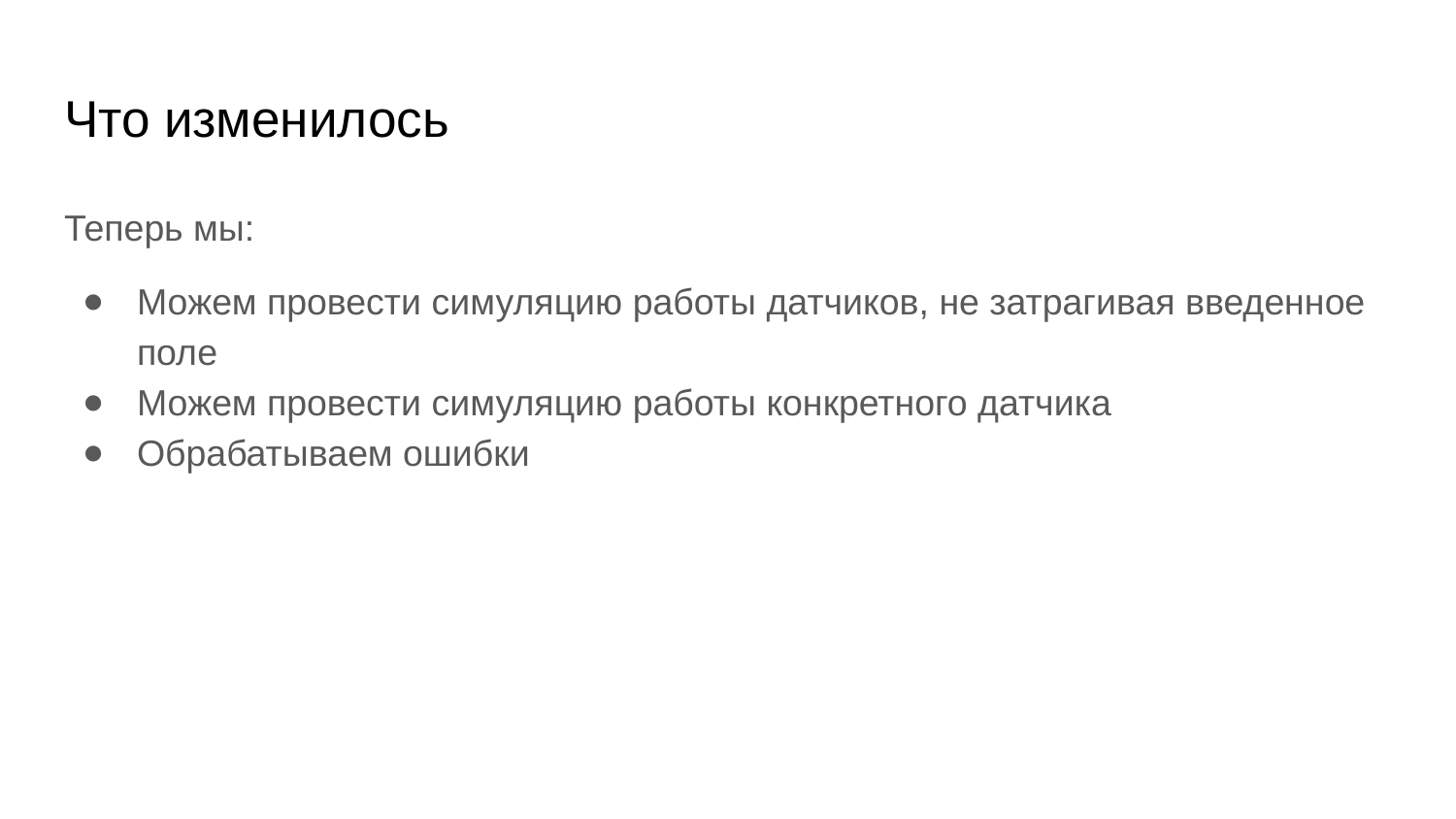

# Что изменилось
Теперь мы:
Можем провести симуляцию работы датчиков, не затрагивая введенное поле
Можем провести симуляцию работы конкретного датчика
Обрабатываем ошибки